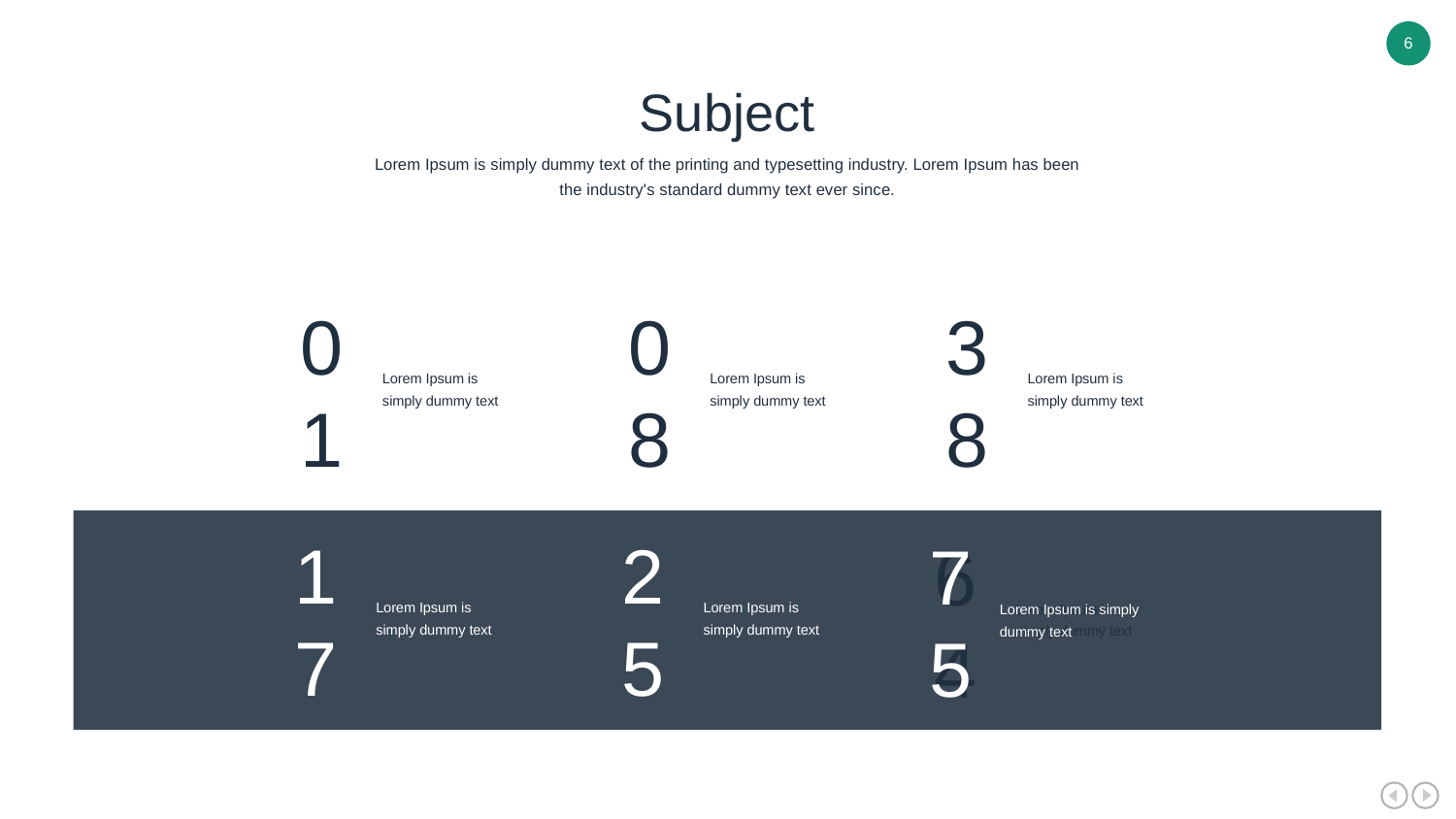

Subject
Lorem Ipsum is simply dummy text of the printing and typesetting industry. Lorem Ipsum has been the industry's standard dummy text ever since.

01
Lorem Ipsum is simply dummy text
08
Lorem Ipsum is simply dummy text
38
Lorem Ipsum is simply dummy text

64
Lorem Ipsum is simply dummy text
75
Lorem Ipsum is simply dummy text
17
Lorem Ipsum is simply dummy text
25
Lorem Ipsum is simply dummy text